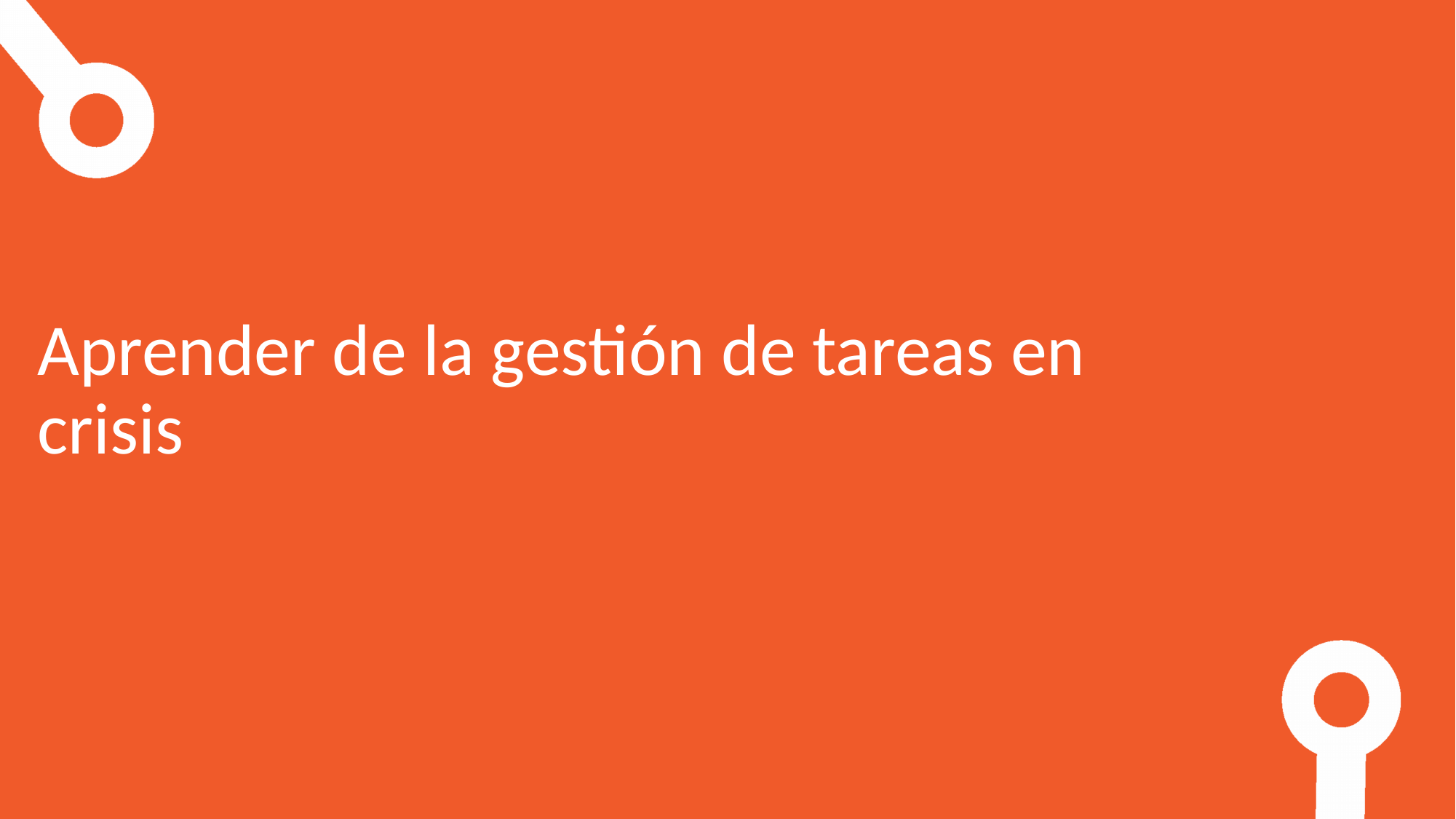

Aprender de la gestión de tareas en crisis